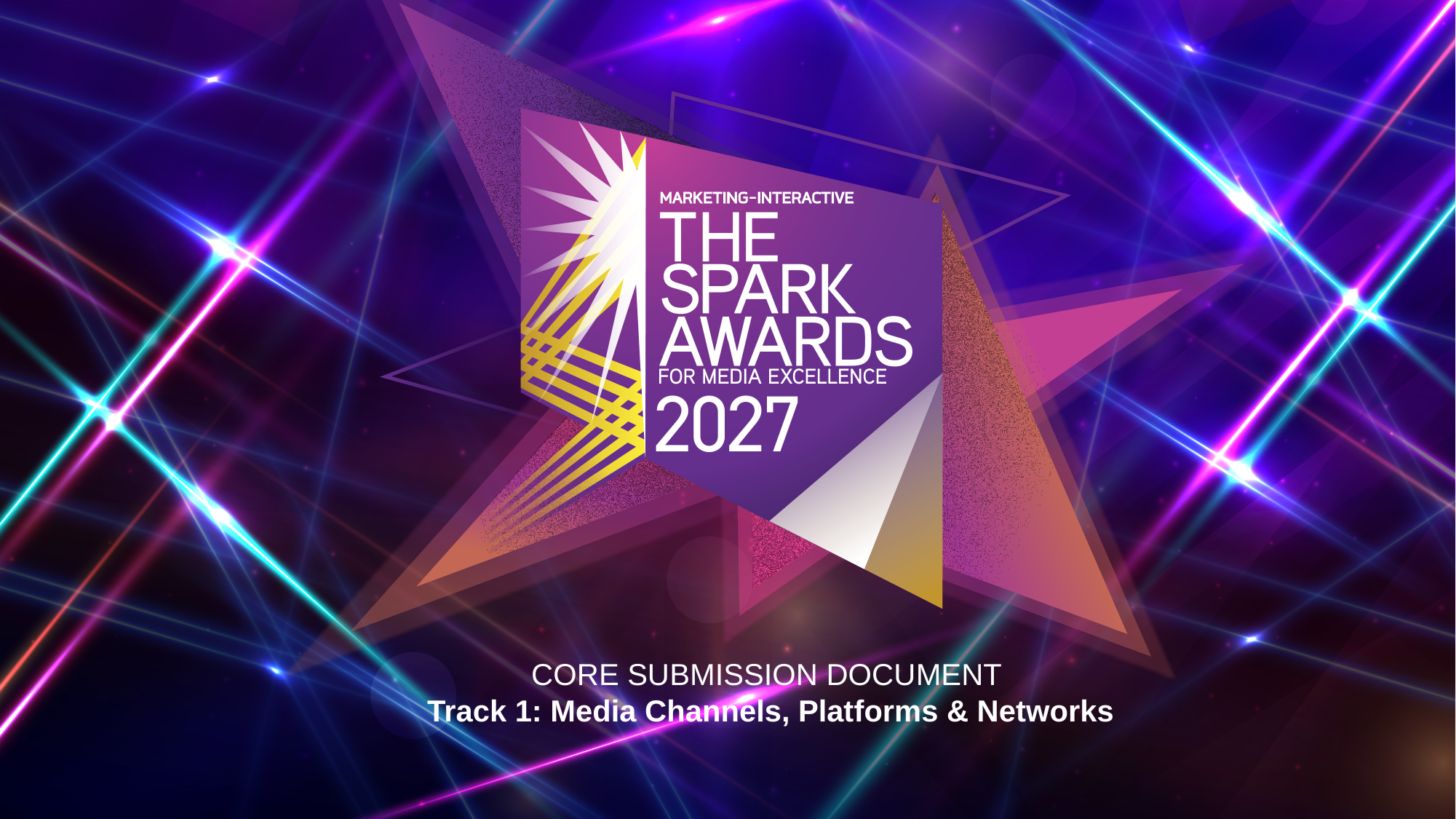

CORE SUBMISSION DOCUMENT
Track 1: Media Channels, Platforms & Networks